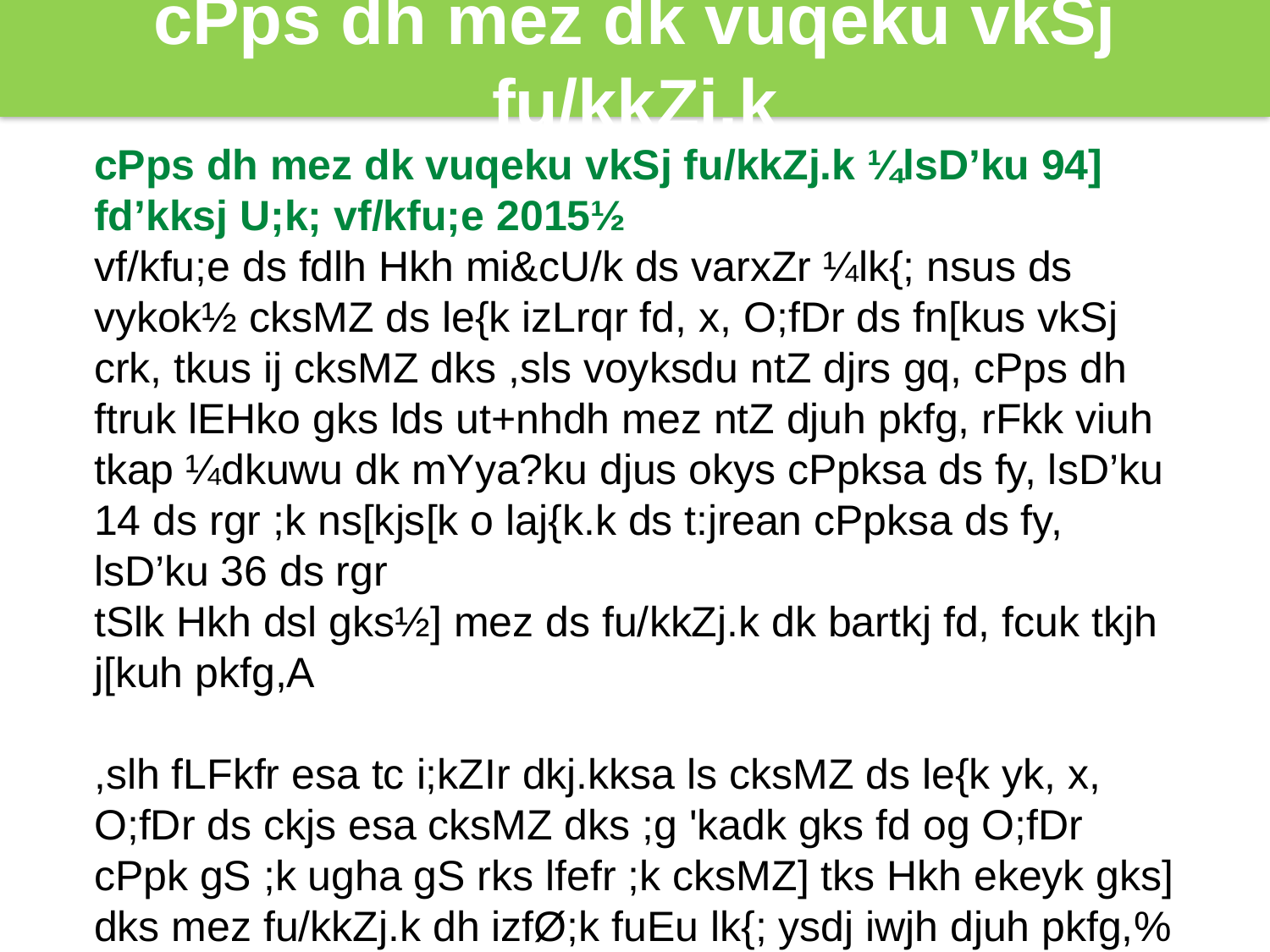

cPps dh mez dk vuqeku vkSj fu/kkZj.k
cPps dh mez dk vuqeku vkSj fu/kkZj.k ¼lsD’ku 94] fd’kksj U;k; vf/kfu;e 2015½
vf/kfu;e ds fdlh Hkh mi&cU/k ds varxZr ¼lk{; nsus ds vykok½ cksMZ ds le{k izLrqr fd, x, O;fDr ds fn[kus vkSj crk, tkus ij cksMZ dks ,sls voyksdu ntZ djrs gq, cPps dh ftruk lEHko gks lds ut+nhdh mez ntZ djuh pkfg, rFkk viuh tkap ¼dkuwu dk mYya?ku djus okys cPpksa ds fy, lsD’ku 14 ds rgr ;k ns[kjs[k o laj{k.k ds t:jrean cPpksa ds fy, lsD’ku 36 ds rgr
tSlk Hkh dsl gks½] mez ds fu/kkZj.k dk bartkj fd, fcuk tkjh j[kuh pkfg,A

,slh fLFkfr esa tc i;kZIr dkj.kksa ls cksMZ ds le{k yk, x, O;fDr ds ckjs esa cksMZ dks ;g 'kadk gks fd og O;fDr cPpk gS ;k ugha gS rks lfefr ;k cksMZ] tks Hkh ekeyk gks] dks mez fu/kkZj.k dh izfØ;k fuEu lk{; ysdj iwjh djuh pkfg,%
fo|ky; dk tUe frfFk dk izek.k&i= ;k gkbZ Ldwy ;k led{k ijh{kk dk lacaf/kr cksMZ dk izek.k&i= vxj miyC/k gks] budh vuqiyC/krk dh fLFkfr esa]